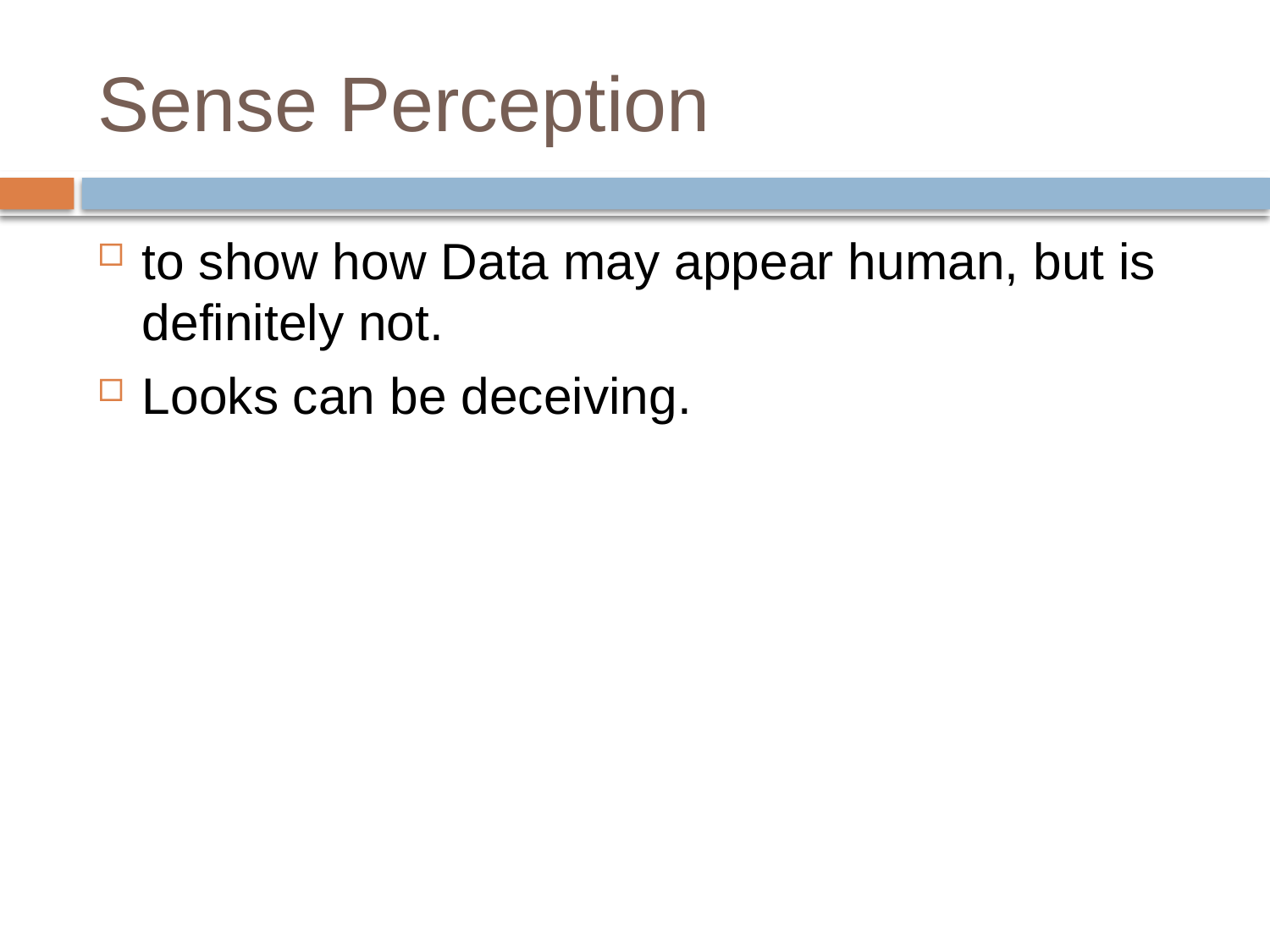

# Sense Perception
to show how Data may appear human, but is definitely not.
Looks can be deceiving.